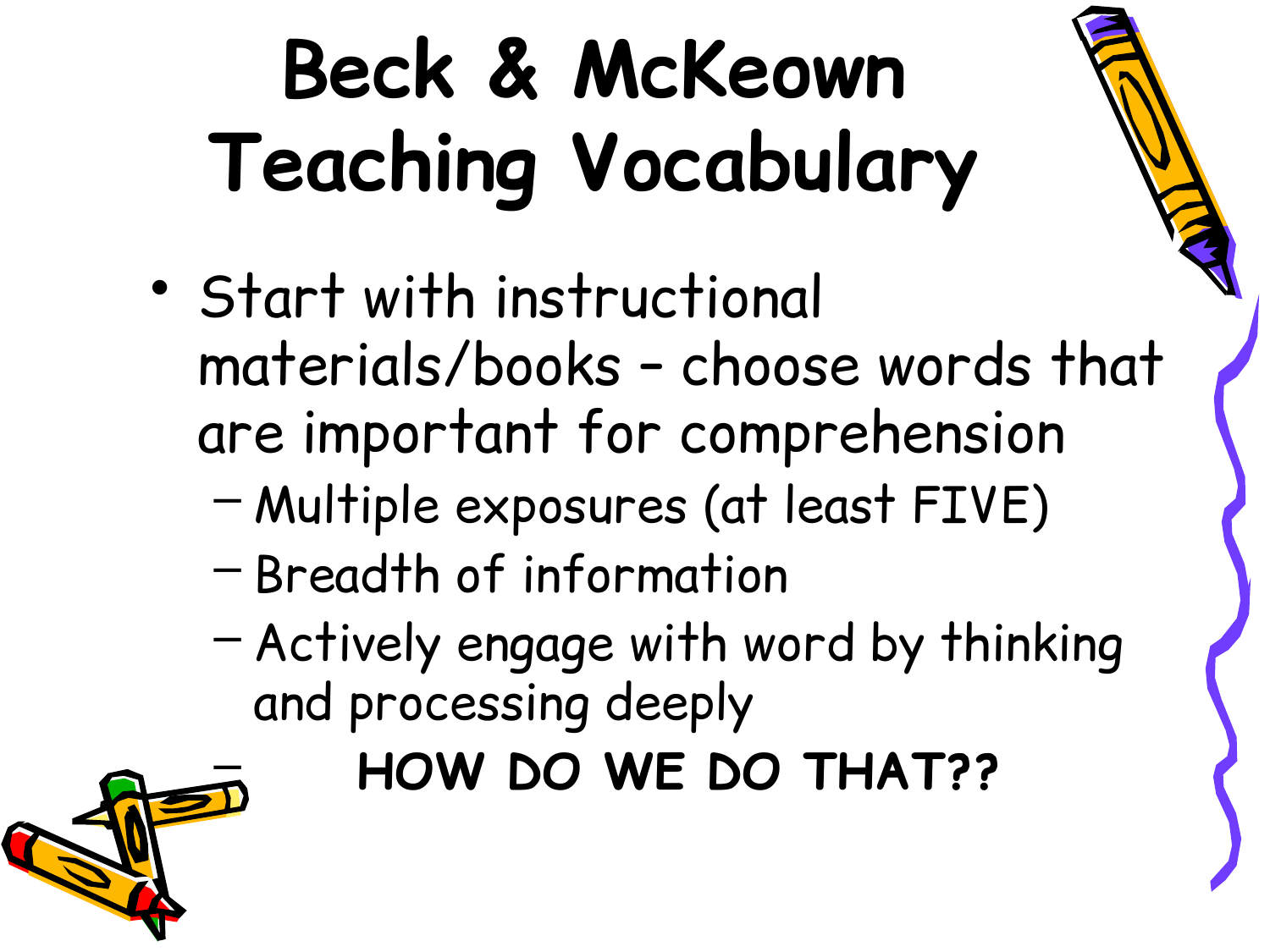

# Beck & McKeown Teaching Vocabulary
Start with instructional materials/books – choose words that are important for comprehension
Multiple exposures (at least FIVE)
Breadth of information
Actively engage with word by thinking and processing deeply
       HOW DO WE DO THAT??